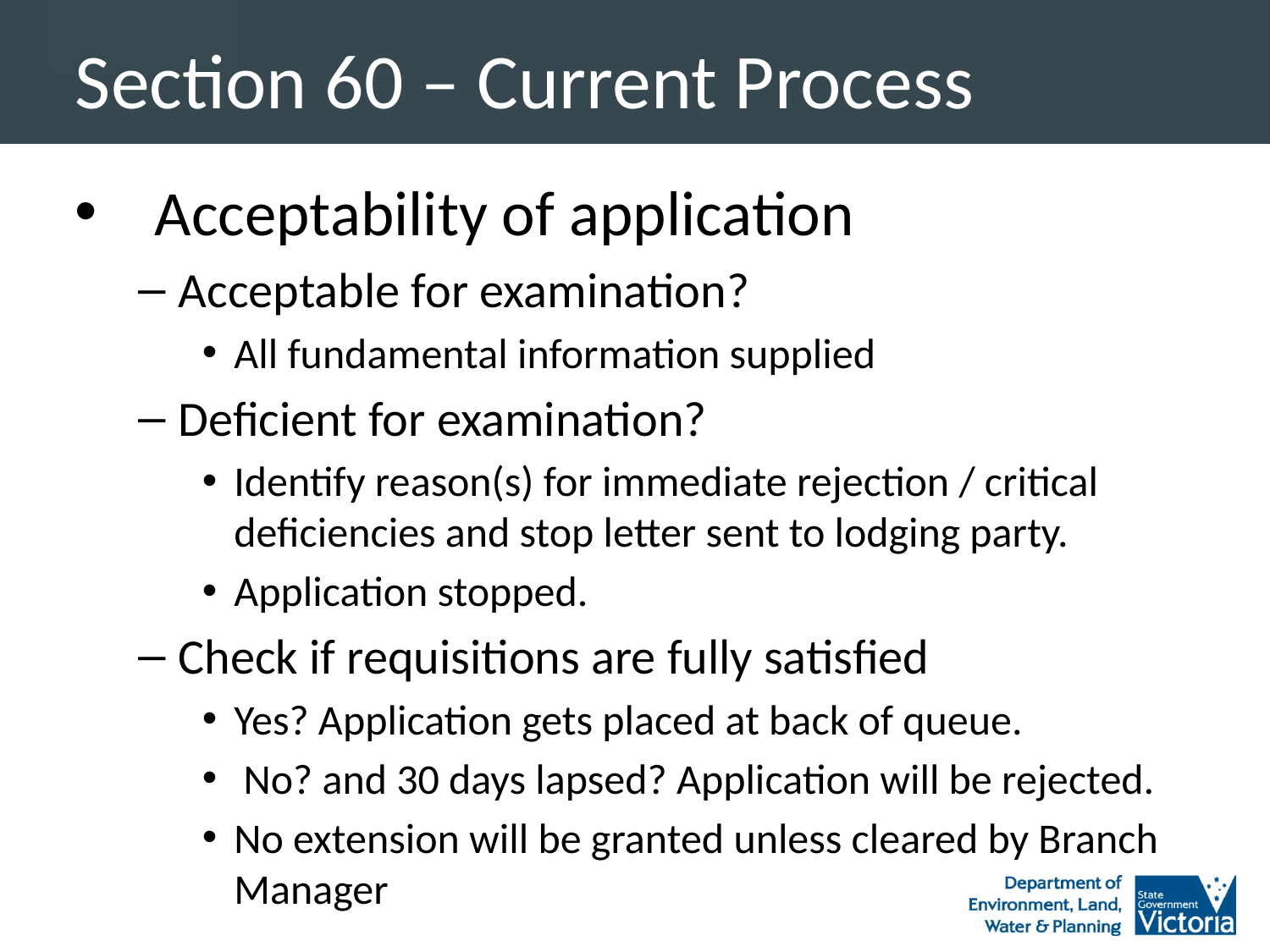

# Section 60 – Current Process
Acceptability of application
Acceptable for examination?
All fundamental information supplied
Deficient for examination?
Identify reason(s) for immediate rejection / critical deficiencies and stop letter sent to lodging party.
Application stopped.
Check if requisitions are fully satisfied
Yes? Application gets placed at back of queue.
 No? and 30 days lapsed? Application will be rejected.
No extension will be granted unless cleared by Branch Manager